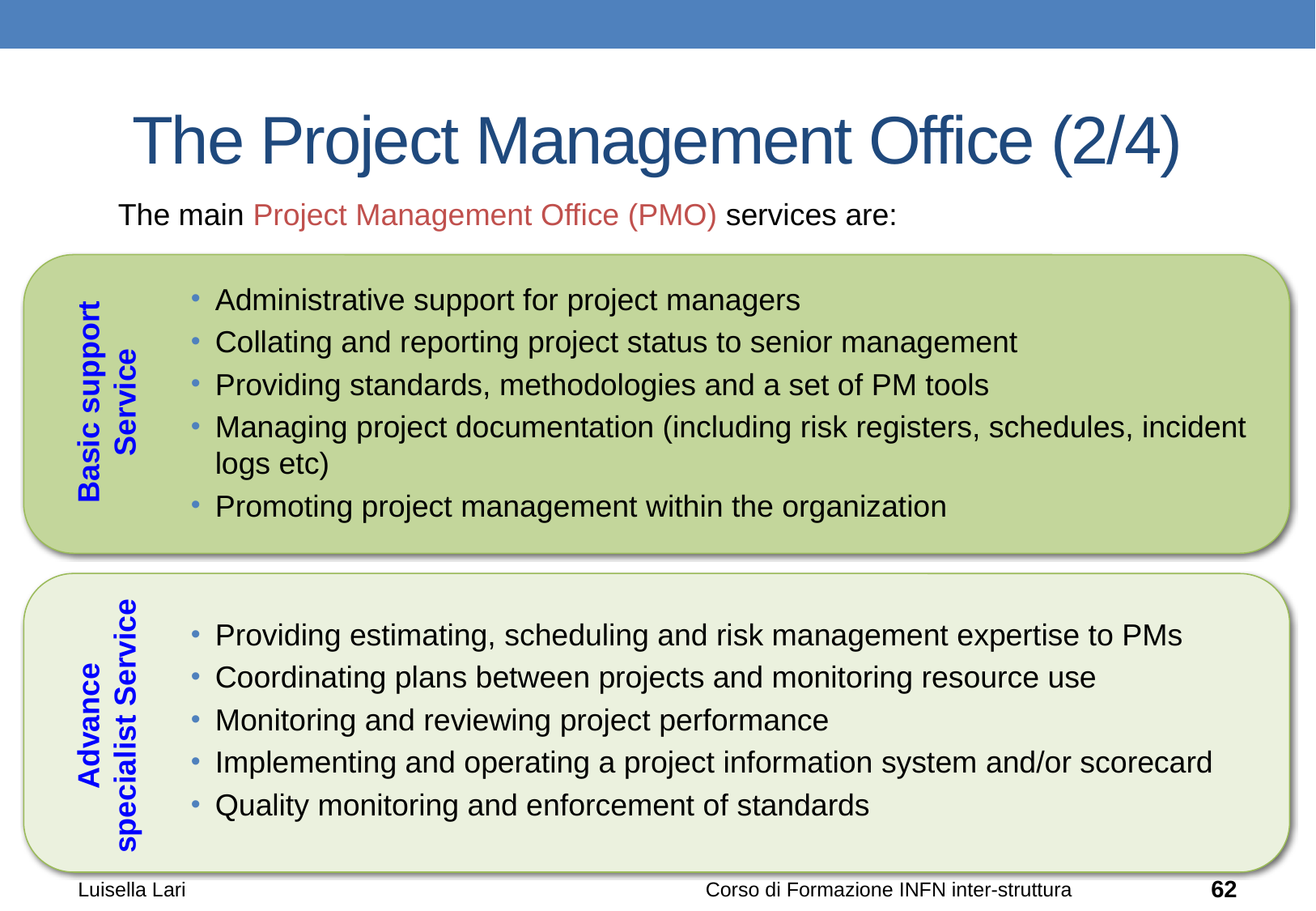

# The Project Management Office (2/4)
The main Project Management Office (PMO) services are:

Administrative support for project managers
Collating and reporting project status to senior management
Providing standards, methodologies and a set of PM tools
Managing project documentation (including risk registers, schedules, incident logs etc)
Promoting project management within the organization

Providing estimating, scheduling and risk management expertise to PMs
Coordinating plans between projects and monitoring resource use
Monitoring and reviewing project performance
Implementing and operating a project information system and/or scorecard
Quality monitoring and enforcement of standards

Basic support Service

Advance specialist Service
Luisella Lari
Corso di Formazione INFN inter-struttura
62